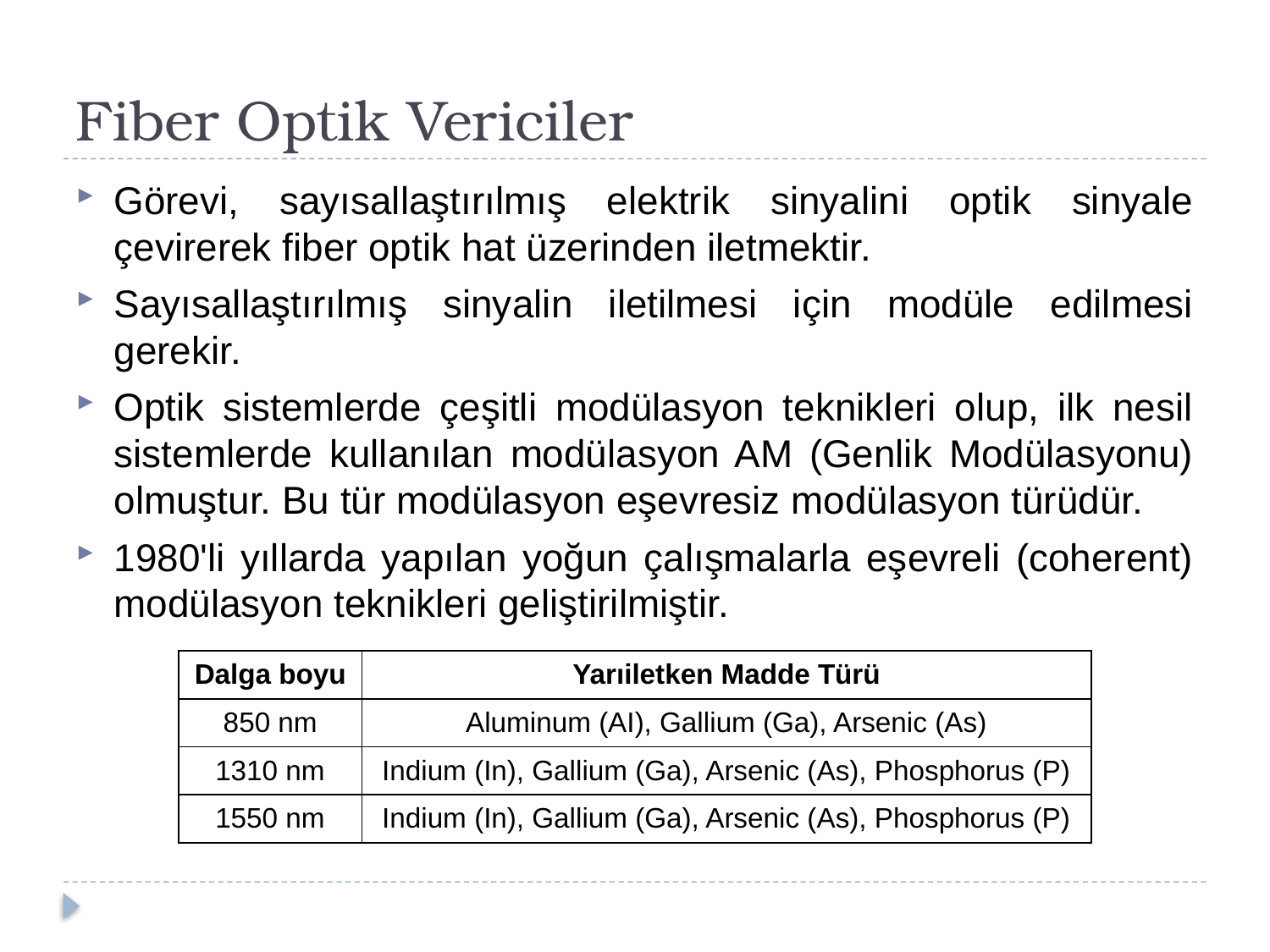

# Fiber Optik Vericiler
Görevi, sayısallaştırılmış elektrik sinyalini optik sinyale çevirerek fiber optik hat üzerinden iletmektir.
Sayısallaştırılmış sinyalin iletilmesi için modüle edilmesi gerekir.
Optik sistemlerde çeşitli modülasyon teknikleri olup, ilk nesil sistemlerde kullanılan modülasyon AM (Genlik Modülasyonu) olmuştur. Bu tür modülasyon eşevresiz modülasyon türüdür.
1980'li yıllarda yapılan yoğun çalışmalarla eşevreli (coherent) modülasyon teknikleri geliştirilmiştir.
| Dalga boyu | Yarıiletken Madde Türü |
| --- | --- |
| 850 nm | Aluminum (AI), Gallium (Ga), Arsenic (As) |
| 1310 nm | Indium (In), Gallium (Ga), Arsenic (As), Phosphorus (P) |
| 1550 nm | Indium (In), Gallium (Ga), Arsenic (As), Phosphorus (P) |